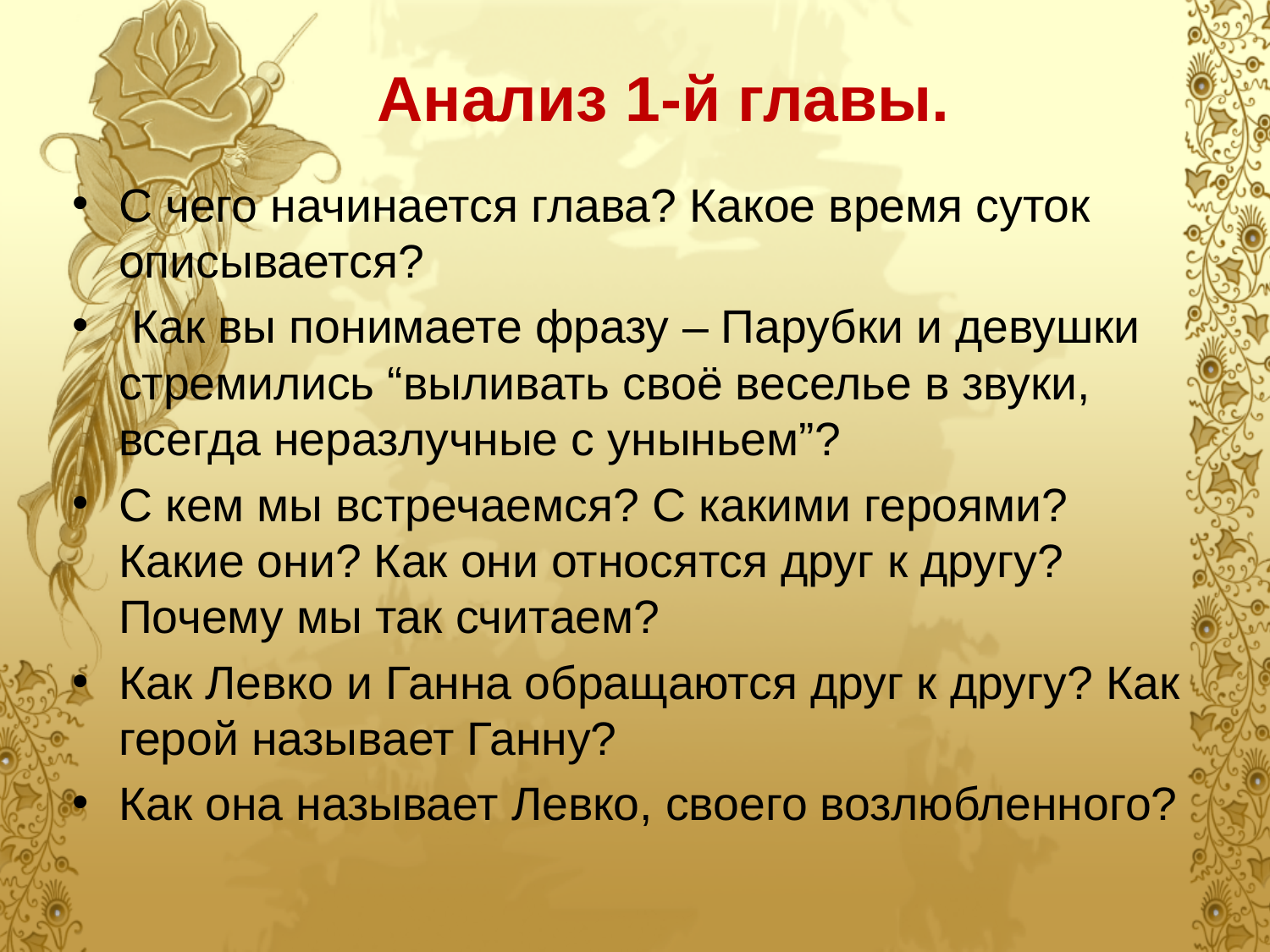

# Анализ 1-й главы.
С чего начинается глава? Какое время суток описывается?
 Как вы понимаете фразу – Парубки и девушки стремились “выливать своё веселье в звуки, всегда неразлучные с уныньем”?
С кем мы встречаемся? С какими героями? Какие они? Как они относятся друг к другу? Почему мы так считаем?
Как Левко и Ганна обращаются друг к другу? Как герой называет Ганну?
Как она называет Левко, своего возлюбленного?